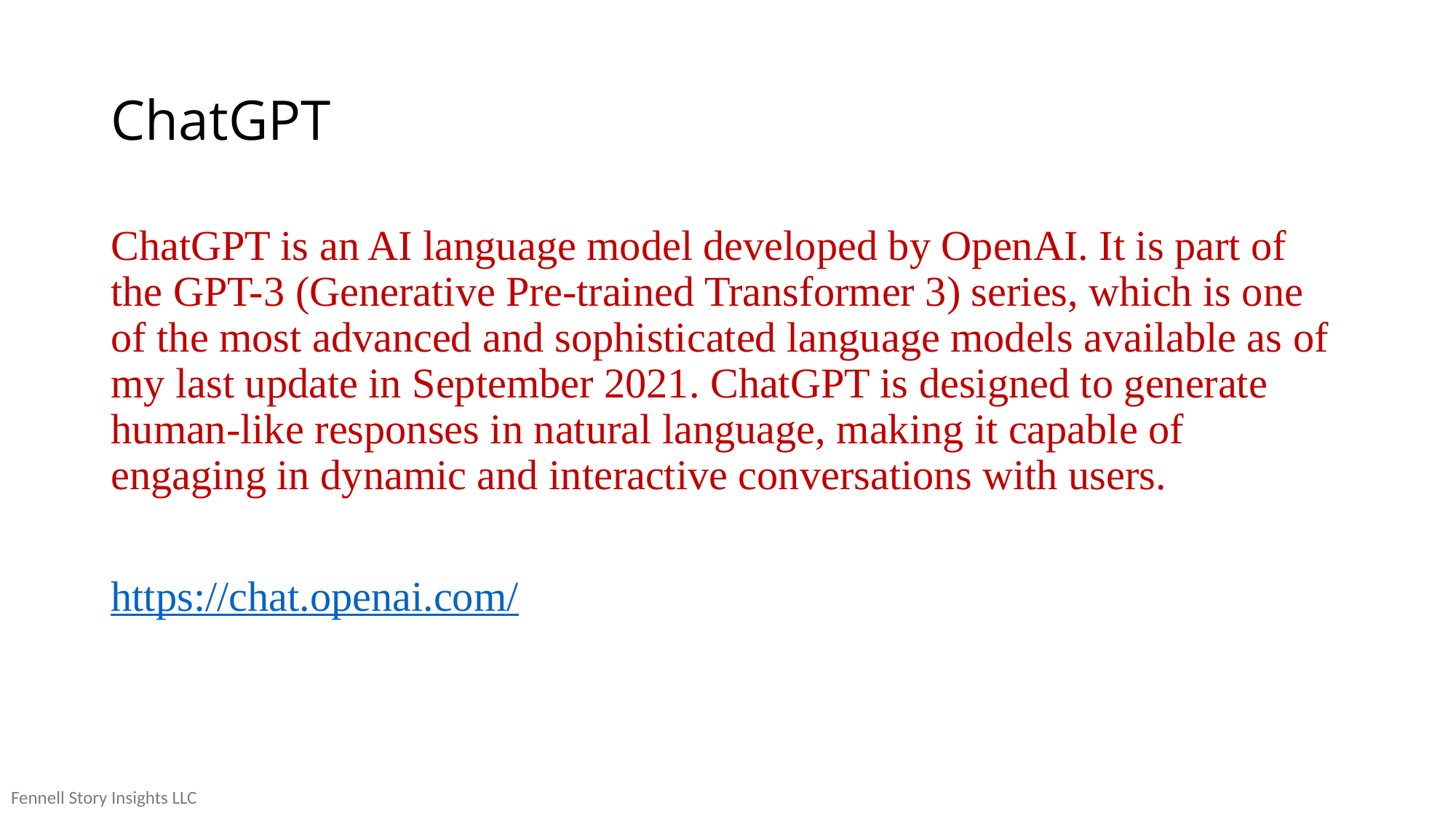

# ChatGPT
ChatGPT is an AI language model developed by OpenAI. It is part of the GPT-3 (Generative Pre-trained Transformer 3) series, which is one of the most advanced and sophisticated language models available as of my last update in September 2021. ChatGPT is designed to generate human-like responses in natural language, making it capable of engaging in dynamic and interactive conversations with users.

https://chat.openai.com/
Fennell Story Insights LLC